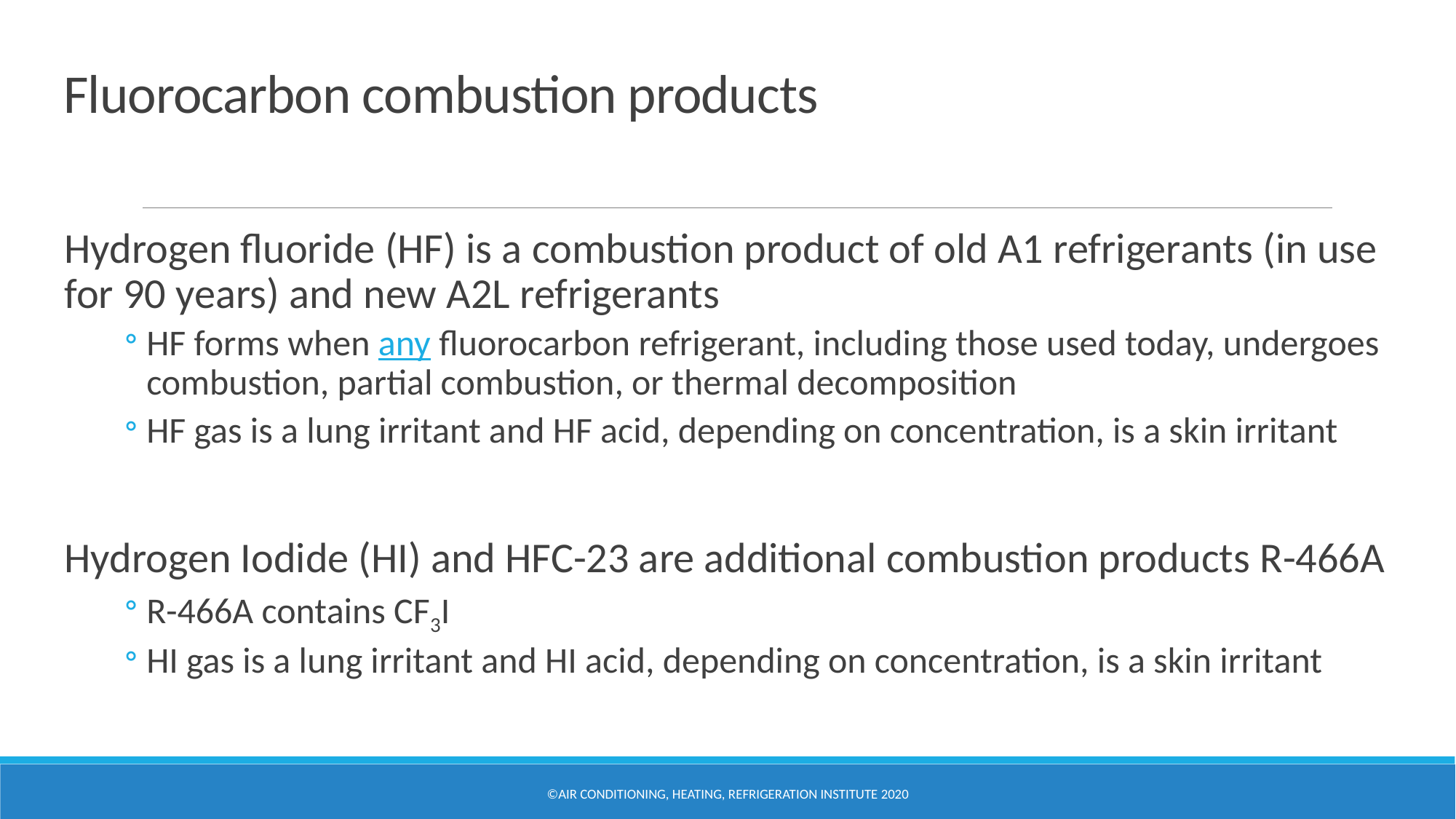

# Fluorocarbon combustion products
Hydrogen fluoride (HF) is a combustion product of old A1 refrigerants (in use for 90 years) and new A2L refrigerants
HF forms when any fluorocarbon refrigerant, including those used today, undergoes combustion, partial combustion, or thermal decomposition
HF gas is a lung irritant and HF acid, depending on concentration, is a skin irritant

Hydrogen Iodide (HI) and HFC-23 are additional combustion products R-466A
R-466A contains CF3I
HI gas is a lung irritant and HI acid, depending on concentration, is a skin irritant

©Air Conditioning, Heating, Refrigeration Institute 2020